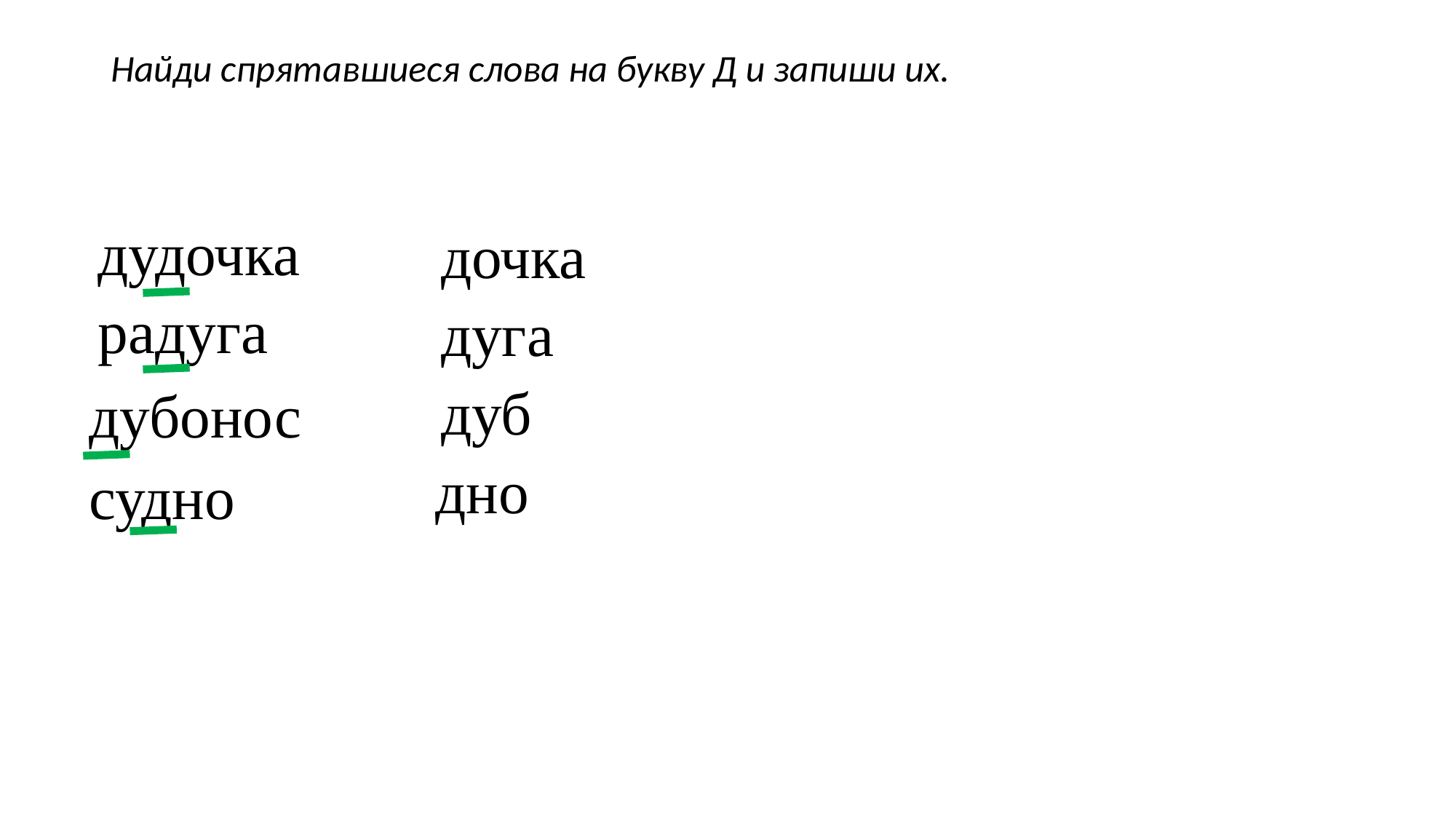

# Найди спрятавшиеся слова на букву Д и запиши их.
дудочка
дочка
радуга
дуга
дуб
дубонос
дно
судно